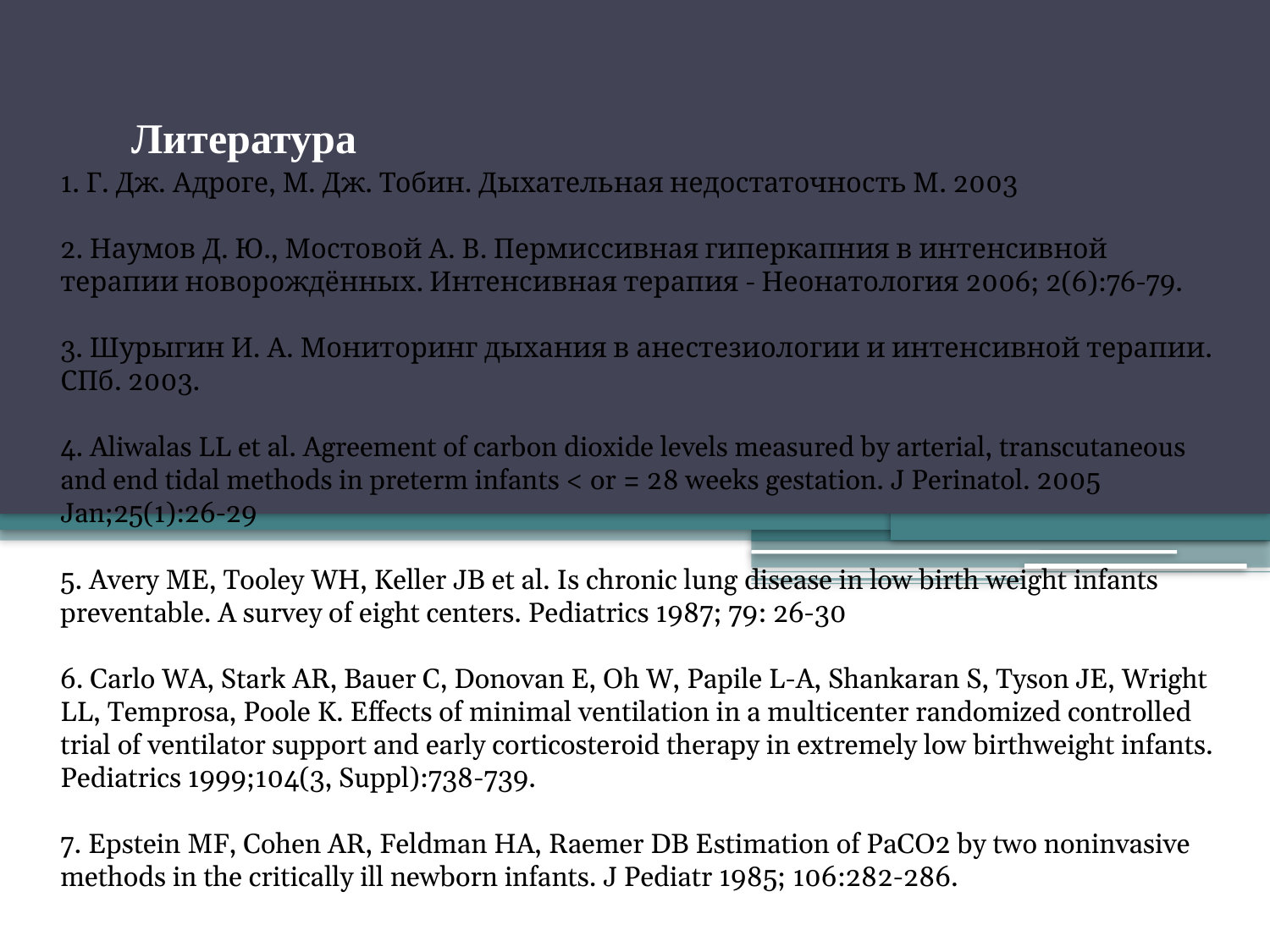

# Литература
1. Г. Дж. Адроге, М. Дж. Тобин. Дыхательная недостаточность М. 2003
2. Наумов Д. Ю., Мостовой А. В. Пермиссивная гиперкапния в интенсивной терапии новорождённых. Интенсивная терапия - Неонатология 2006; 2(6):76-79.
3. Шурыгин И. А. Мониторинг дыхания в анестезиологии и интенсивной терапии. СПб. 2003.
4. Aliwalas LL et al. Agreement of carbon dioxide levels measured by arterial, transcutaneous and end tidal methods in preterm infants < or = 28 weeks gestation. J Perinatol. 2005 Jan;25(1):26-29
5. Avery ME, Tooley WH, Keller JB et al. Is chronic lung disease in low birth weight infants preventable. A survey of eight centers. Pediatrics 1987; 79: 26-30
6. Carlo WA, Stark AR, Bauer C, Donovan E, Oh W, Papile L-A, Shankaran S, Tyson JE, Wright LL, Temprosa, Poole K. Effects of minimal ventilation in a multicenter randomized controlled trial of ventilator support and early corticosteroid therapy in extremely low birthweight infants. Pediatrics 1999;104(3, Suppl):738-739.
7. Epstein MF, Cohen AR, Feldman HA, Raemer DB Estimation of PaCO2 by two noninvasive methods in the critically ill newborn infants. J Pediatr 1985; 106:282-286.